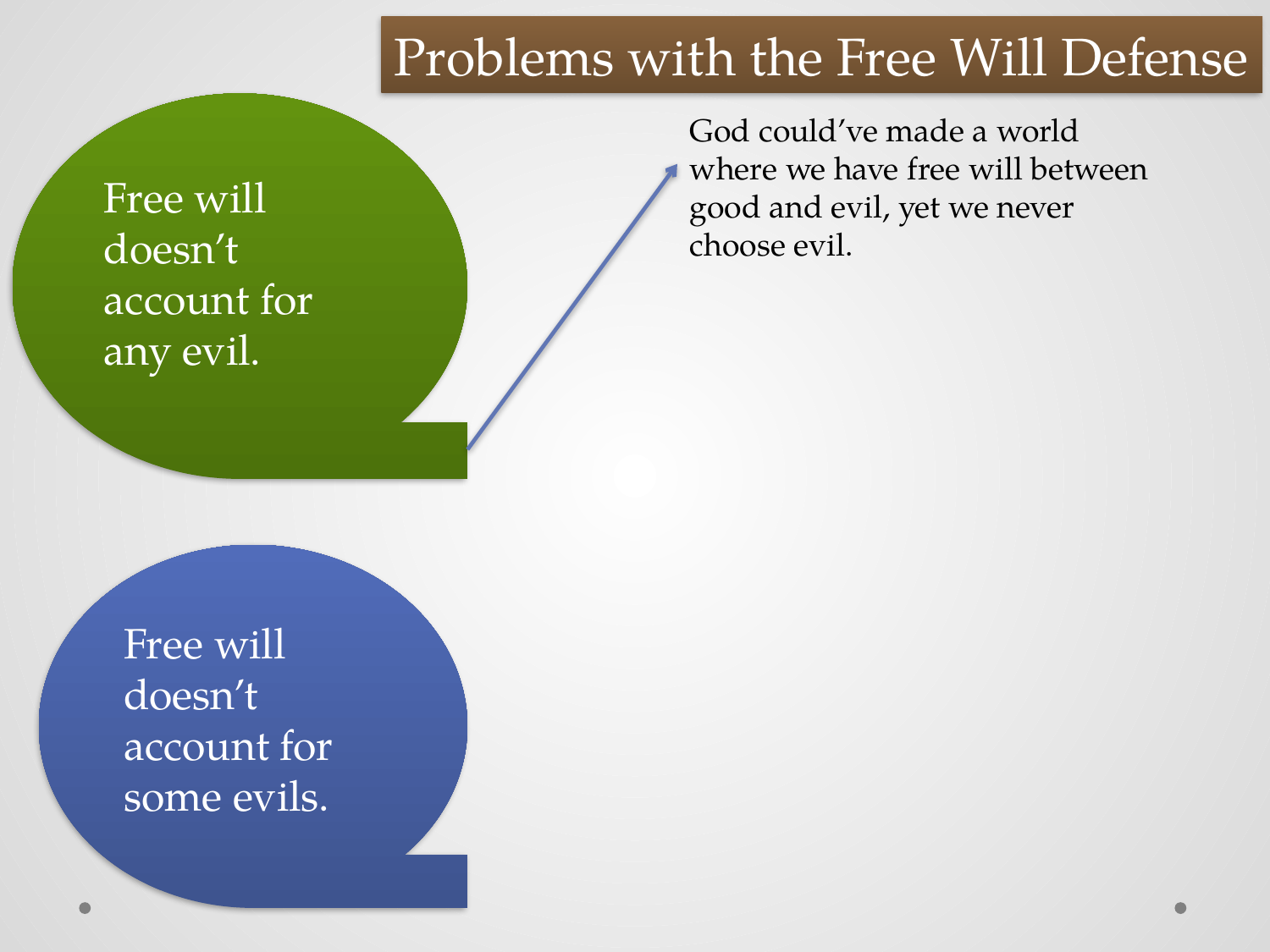

Problems with the Free Will Defense

God could’ve made a world where we have free will between good and evil, yet we never choose evil.
Free will doesn’t account for any evil.

Free will doesn’t account for some evils.